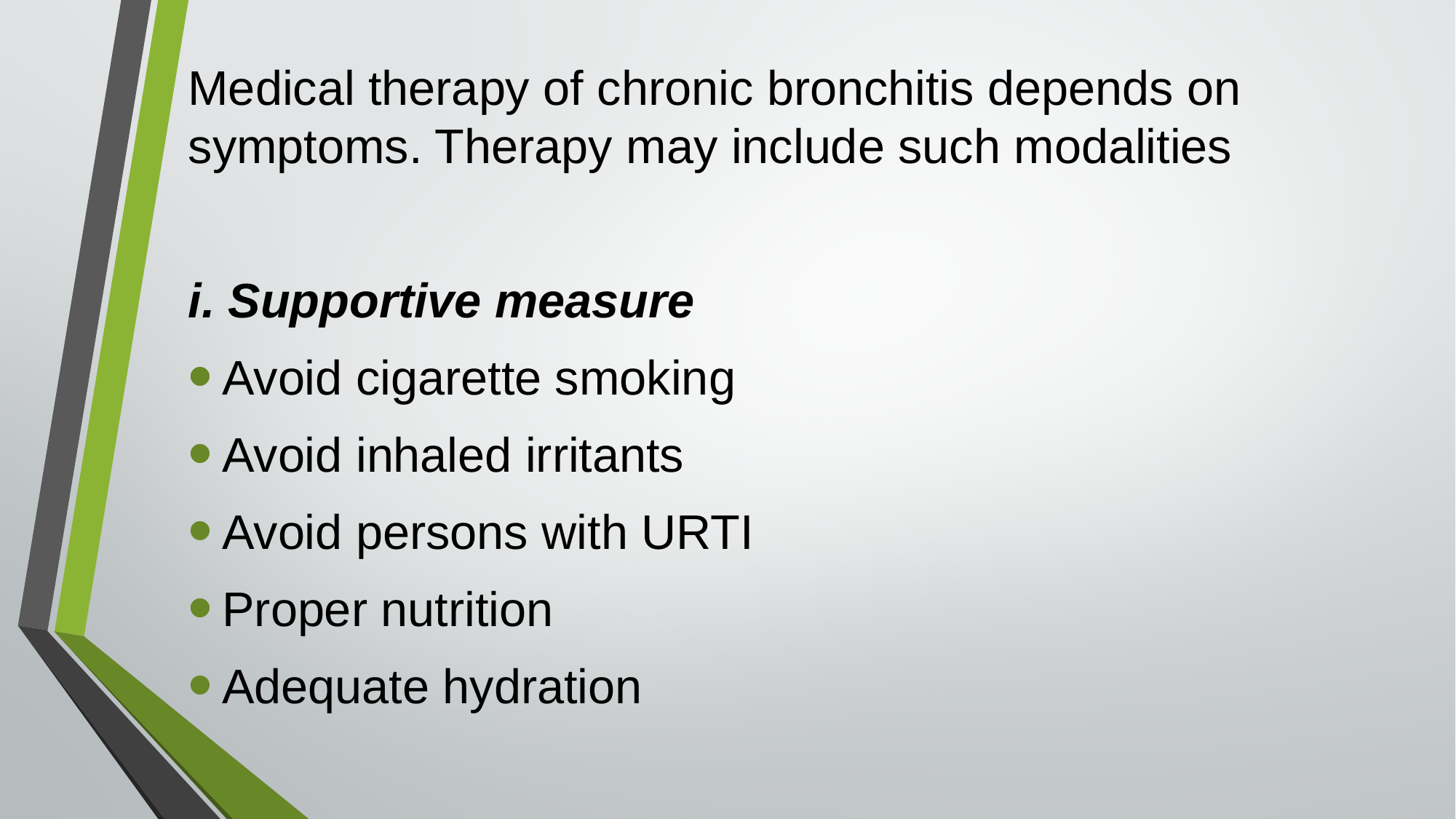

Medical therapy of chronic bronchitis depends on symptoms. Therapy may include such modalities

i. Supportive measure
Avoid cigarette smoking
Avoid inhaled irritants
Avoid persons with URTI
Proper nutrition
Adequate hydration